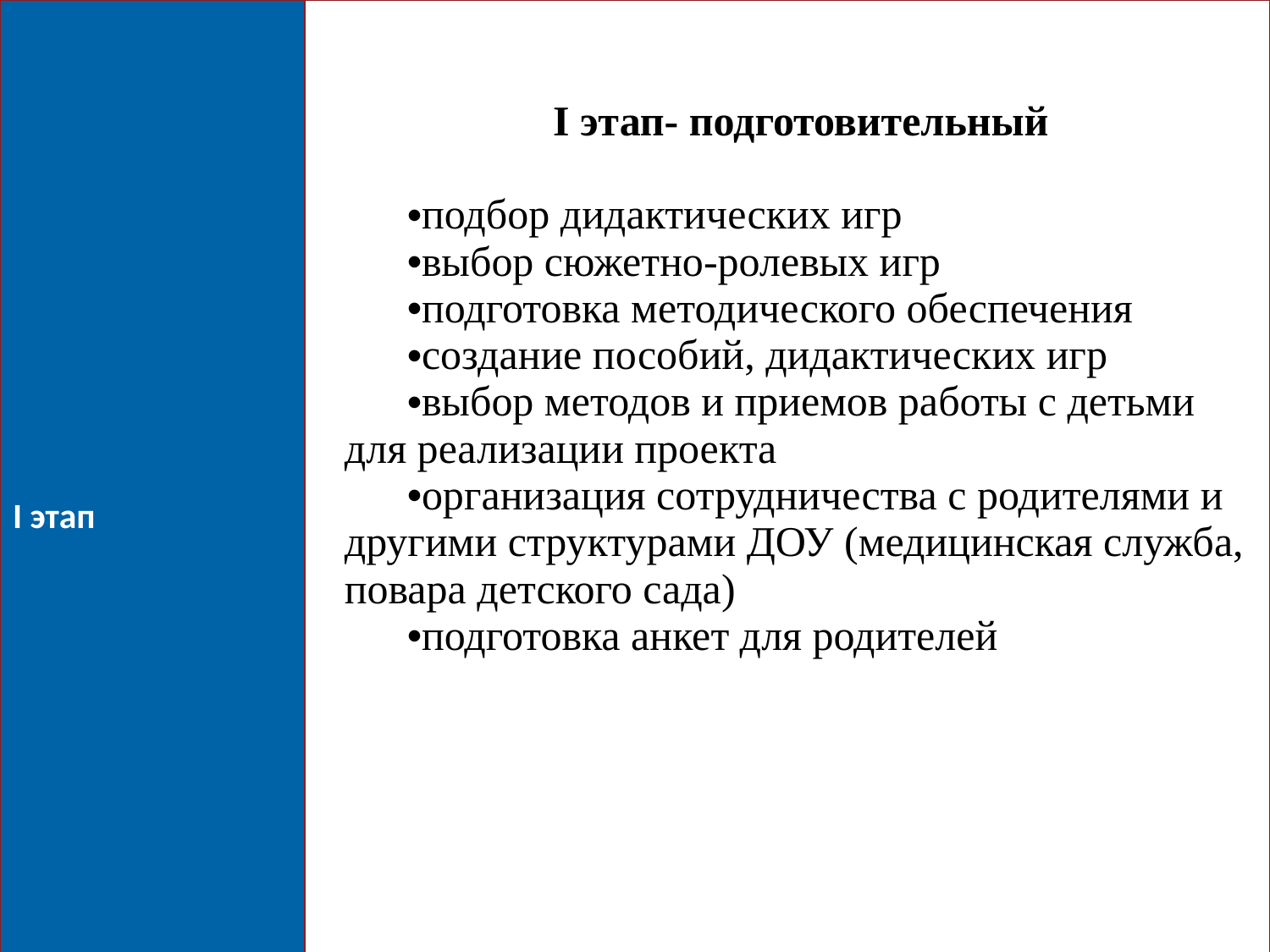

| I этап | I этап- подготовительный подбор дидактических игр выбор сюжетно-ролевых игр подготовка методического обеспечения создание пособий, дидактических игр выбор методов и приемов работы с детьми для реализации проекта организация сотрудничества с родителями и другими структурами ДОУ (медицинская служба, повара детского сада) подготовка анкет для родителей |
| --- | --- |
6